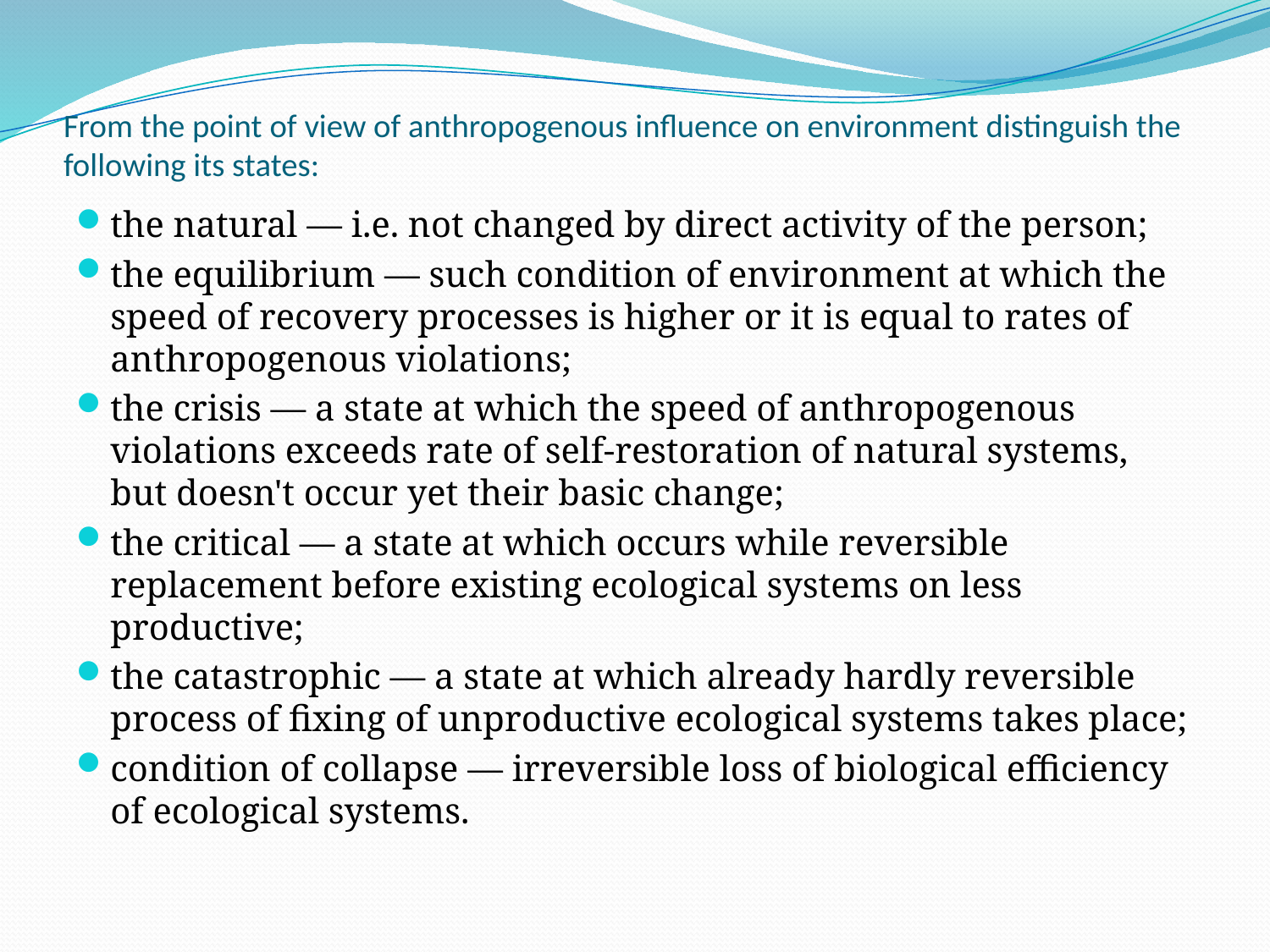

# From the point of view of anthropogenous influence on environment distinguish the following its states:
the natural — i.e. not changed by direct activity of the person;
the equilibrium — such condition of environment at which the speed of recovery processes is higher or it is equal to rates of anthropogenous violations;
the crisis — a state at which the speed of anthropogenous violations exceeds rate of self-restoration of natural systems, but doesn't occur yet their basic change;
the critical — a state at which occurs while reversible replacement before existing ecological systems on less productive;
the catastrophic — a state at which already hardly reversible process of fixing of unproductive ecological systems takes place;
condition of collapse — irreversible loss of biological efficiency of ecological systems.